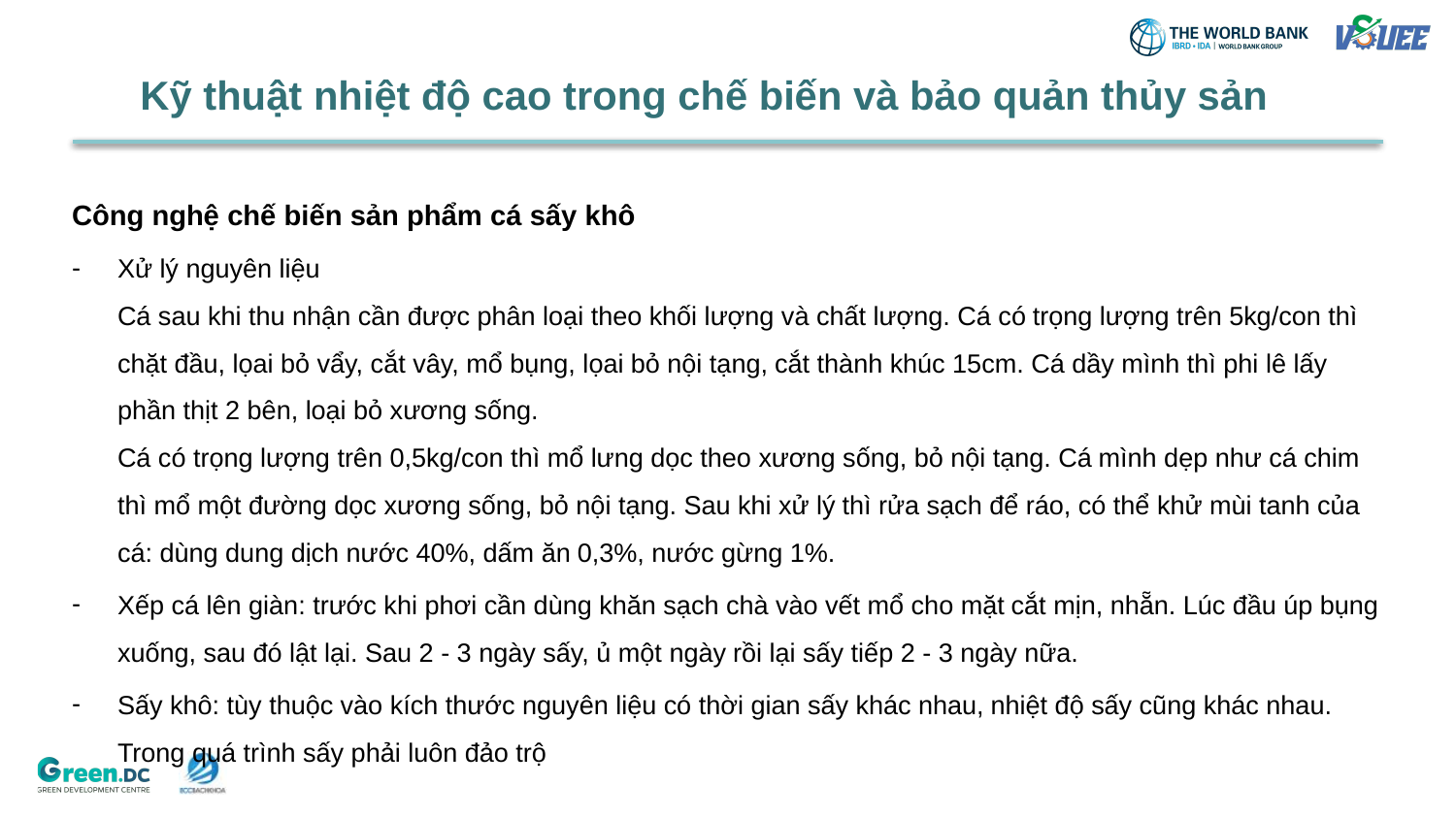

Kỹ thuật nhiệt độ cao trong chế biến và bảo quản thủy sản
Công nghệ chế biến sản phẩm cá sấy khô
Xử lý nguyên liệu
Cá sau khi thu nhận cần được phân loại theo khối lượng và chất lượng. Cá có trọng lượng trên 5kg/con thì chặt đầu, lọai bỏ vẩy, cắt vây, mổ bụng, lọai bỏ nội tạng, cắt thành khúc 15cm. Cá dầy mình thì phi lê lấy phần thịt 2 bên, loại bỏ xương sống.
Cá có trọng lượng trên 0,5kg/con thì mổ lưng dọc theo xương sống, bỏ nội tạng. Cá mình dẹp như cá chim thì mổ một đường dọc xương sống, bỏ nội tạng. Sau khi xử lý thì rửa sạch để ráo, có thể khử mùi tanh của cá: dùng dung dịch nước 40%, dấm ăn 0,3%, nước gừng 1%.
Xếp cá lên giàn: trước khi phơi cần dùng khăn sạch chà vào vết mổ cho mặt cắt mịn, nhẵn. Lúc đầu úp bụng xuống, sau đó lật lại. Sau 2 - 3 ngày sấy, ủ một ngày rồi lại sấy tiếp 2 - 3 ngày nữa.
Sấy khô: tùy thuộc vào kích thước nguyên liệu có thời gian sấy khác nhau, nhiệt độ sấy cũng khác nhau. Trong quá trình sấy phải luôn đảo trộ